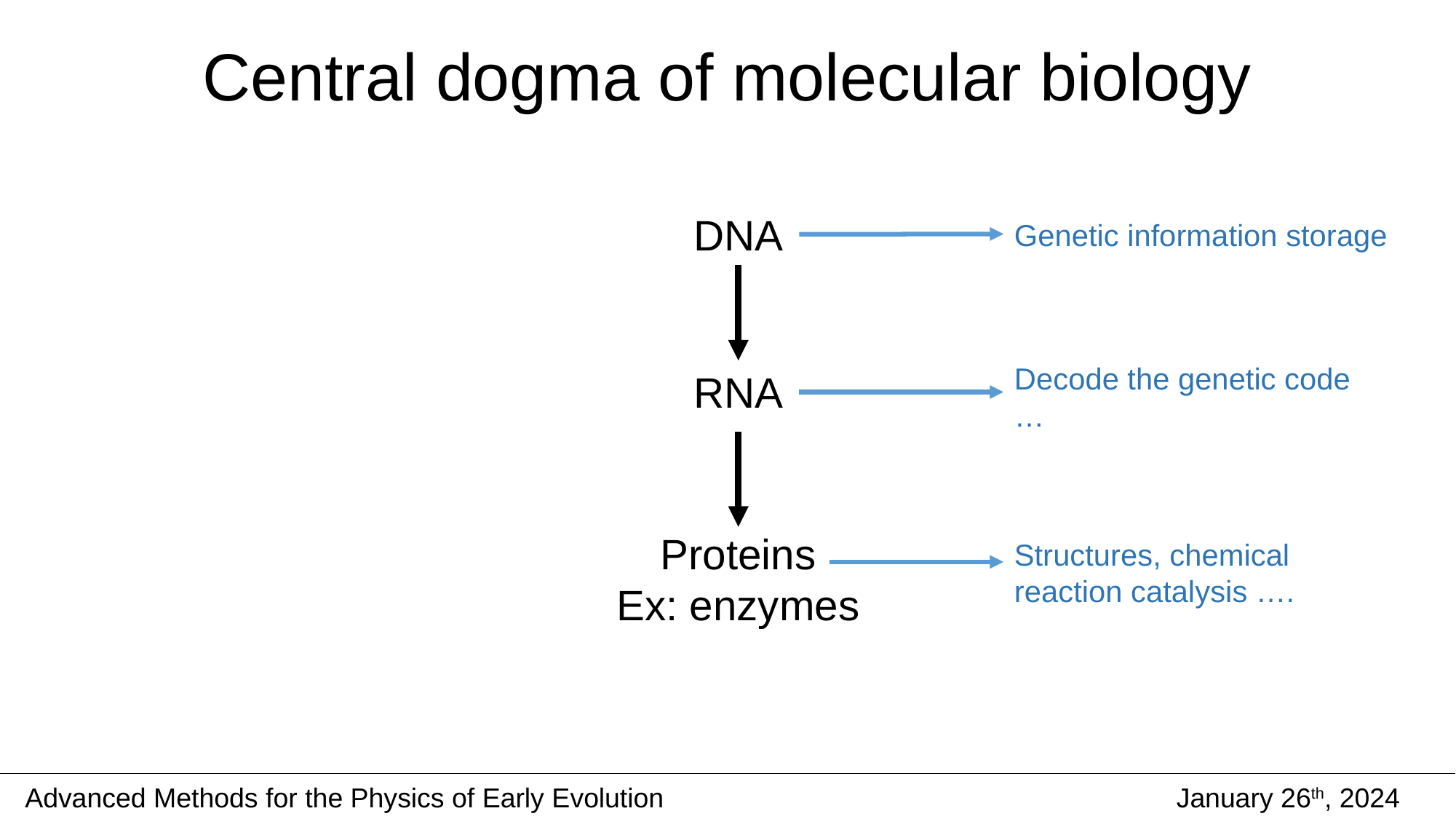

# Central dogma of molecular biology
DNA
Genetic information storage
Decode the genetic code
…
RNA
Proteins
Ex: enzymes
Structures, chemical reaction catalysis ….
Advanced Methods for the Physics of Early Evolution
January 26th, 2024